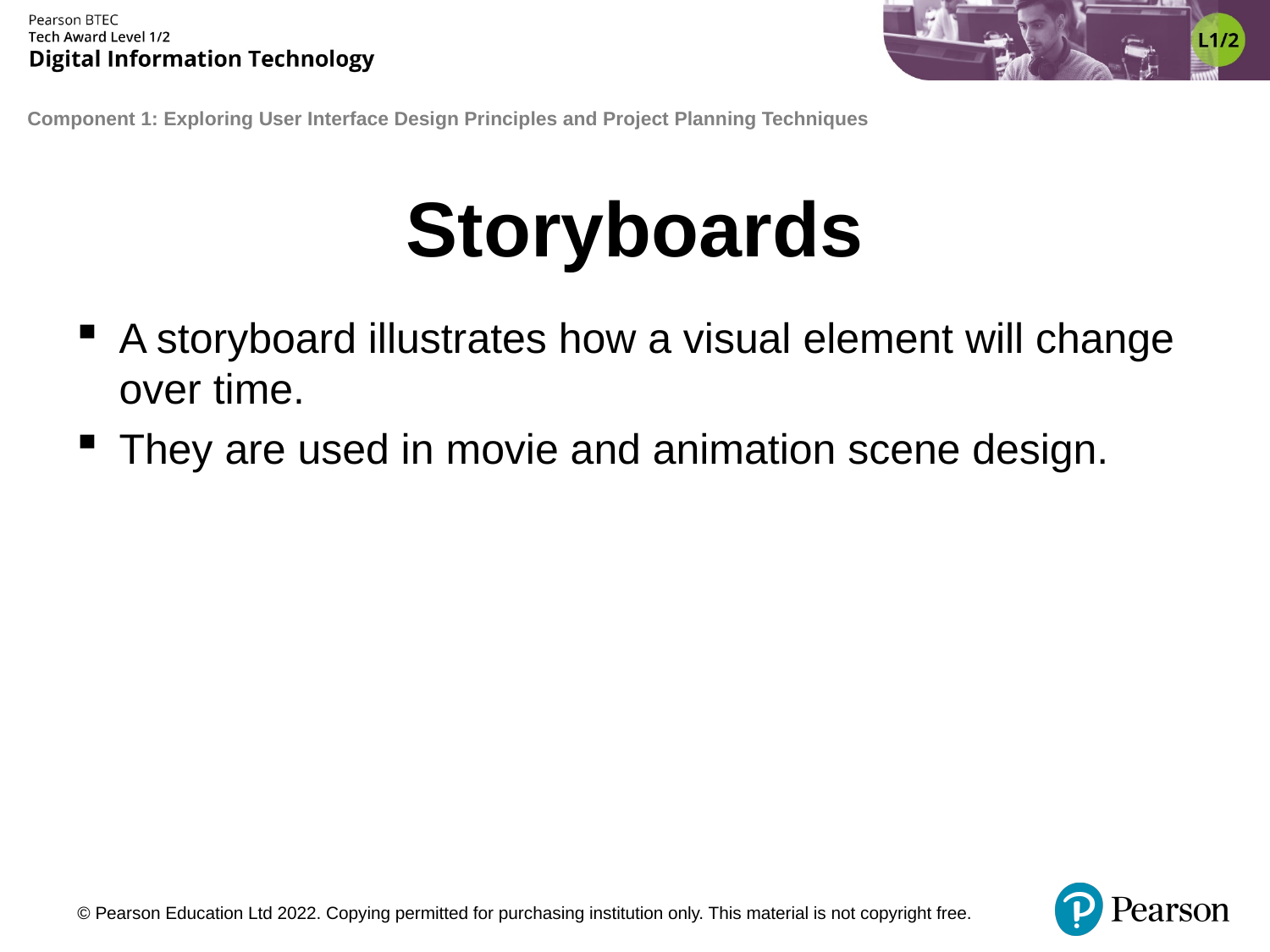

# Storyboards
A storyboard illustrates how a visual element will change over time.
They are used in movie and animation scene design.